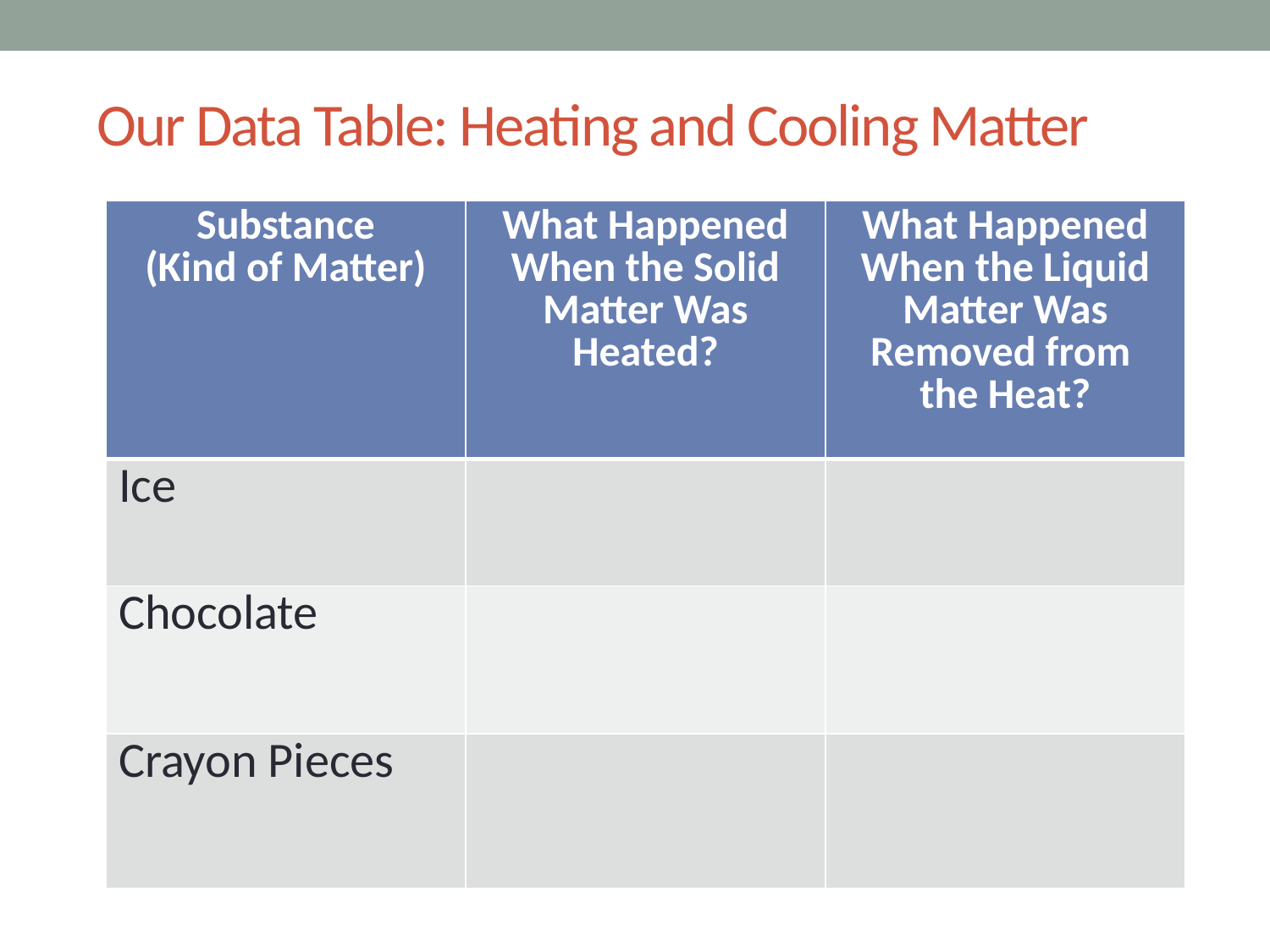

# Our Data Table: Heating and Cooling Matter
| Substance (Kind of Matter) | What Happened When the Solid Matter Was Heated? | What Happened When the Liquid Matter Was Removed from the Heat? |
| --- | --- | --- |
| Ice |  |  |
| Chocolate |  |  |
| Crayon Pieces |  |  |